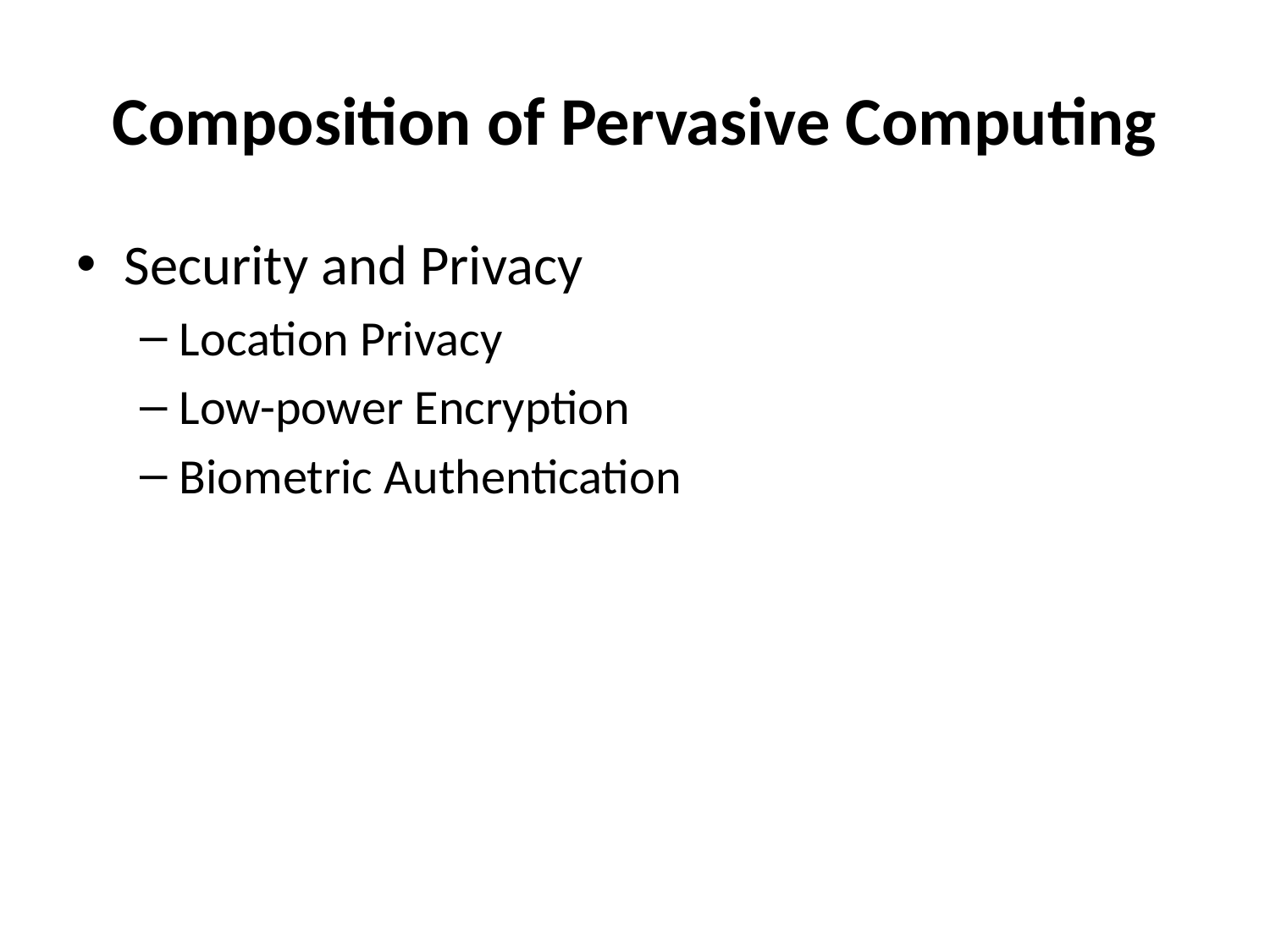

# Composition of Pervasive Computing
Security and Privacy
Location Privacy
Low-power Encryption
Biometric Authentication